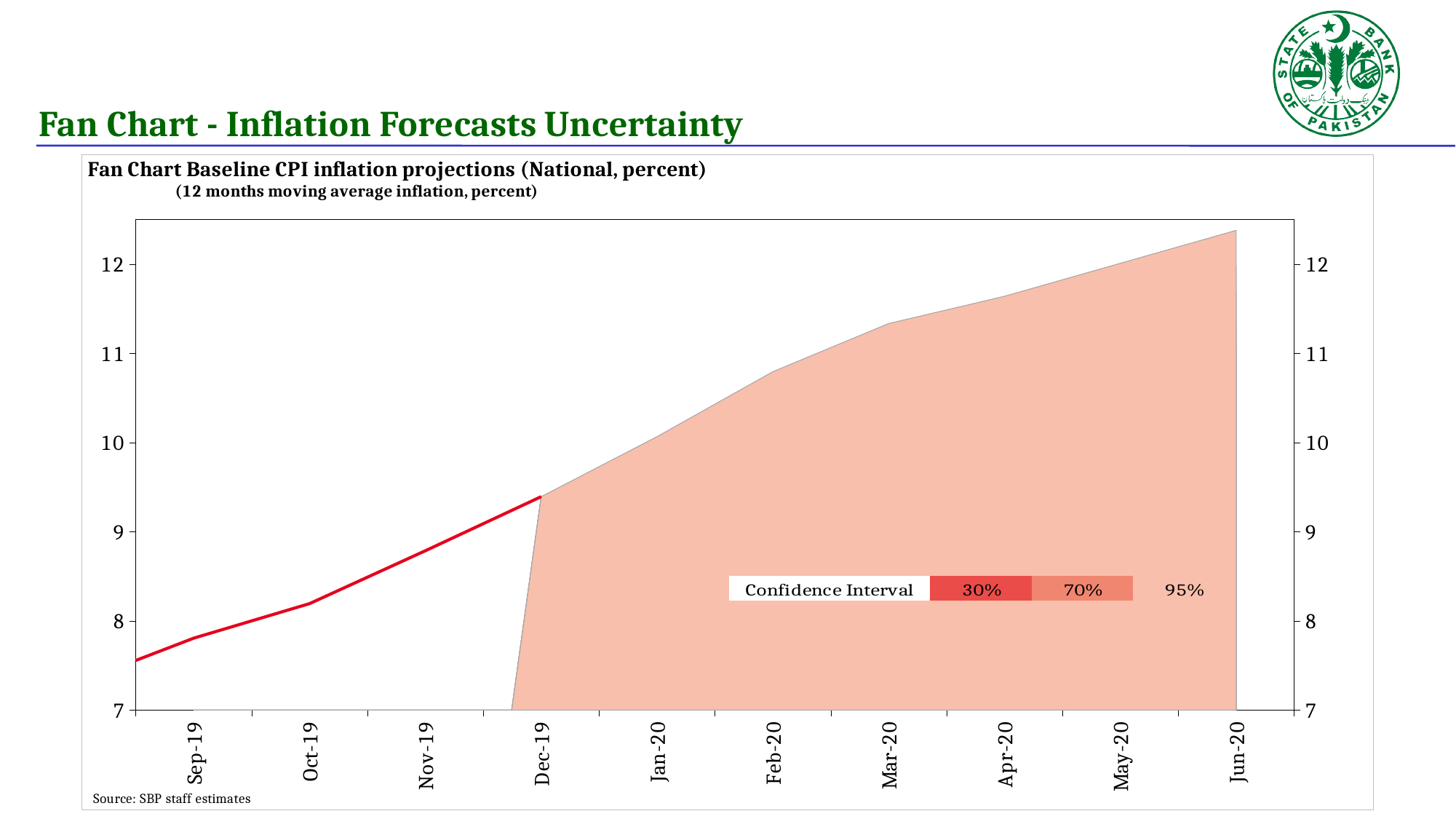

Fan Chart - Inflation Forecasts Uncertainty

### Chart

| Category | F02 | F04 | F06 | F07 | F05 | F03 | F01 | CPI |
|---|---|---|---|---|---|---|---|---|
| 42522 | None | None | None | None | None | None | None | None |
| 42552 | None | None | None | None | None | None | None | None |
| 42583 | None | None | None | None | None | None | None | None |
| 42614 | None | None | None | None | None | None | None | None |
| 42644 | None | None | None | None | None | None | None | None |
| 42675 | None | None | None | None | None | None | None | None |
| 42705 | None | None | None | None | None | None | None | None |
| 42736 | None | None | None | None | None | None | None | None |
| 42767 | None | None | None | None | None | None | None | None |
| 42795 | None | None | None | None | None | None | None | None |
| 42826 | None | None | None | None | None | None | None | None |
| 42856 | None | None | None | None | None | None | None | None |
| 42887 | None | None | None | None | None | None | None | None |
| 42917 | None | None | None | None | None | None | None | None |
| 42948 | None | None | None | None | None | None | None | None |
| 42979 | None | None | None | None | None | None | None | None |
| 43009 | None | None | None | None | None | None | None | None |
| 43040 | None | None | None | None | None | None | None | None |
| 43070 | None | None | None | None | None | None | None | None |
| 43101 | None | None | None | None | None | None | None | None |
| 43132 | None | None | None | None | None | None | None | None |
| 43160 | None | None | None | None | None | None | None | None |
| 43191 | None | None | None | None | None | None | None | None |
| 43221 | None | None | None | None | None | None | None | None |
| 43252 | None | None | None | None | None | None | None | 4.690465001023321 |
| 43282 | None | None | None | None | None | None | None | 4.925389987126443 |
| 43313 | None | None | None | None | None | None | None | 5.074979894034337 |
| 43344 | None | None | None | None | None | None | None | 5.1367898766623465 |
| 43374 | None | None | None | None | None | None | None | 5.2787017518811785 |
| 43405 | None | None | None | None | None | None | None | 5.331806221194939 |
| 43435 | None | None | None | None | None | None | None | 5.311767239730214 |
| 43466 | None | None | None | None | None | None | None | 5.338935671255296 |
| 43497 | None | None | None | None | None | None | None | 5.529258441380631 |
| 43525 | None | None | None | None | None | None | None | 5.950807192123455 |
| 43556 | None | None | None | None | None | None | None | 6.31120943768642 |
| 43586 | None | None | None | None | None | None | None | 6.5970606175786495 |
| 43617 | None | None | None | None | None | None | None | 6.794027648977976 |
| 43647 | None | None | None | None | None | None | None | 6.941233082557359 |
| 43678 | None | None | None | None | None | None | None | 7.307052269108083 |
| 43709 | None | None | None | None | None | None | None | 7.8062993454513965 |
| 43739 | None | None | None | None | None | None | None | 8.1936414895369 |
| 43770 | None | None | None | None | None | None | None | 8.785993955143775 |
| 43800 | 9.392519129199494 | 9.392519129199494 | 9.392519129199494 | 9.392519129199494 | 9.392519129199494 | 9.392519129199494 | 9.392519129199494 | 9.392519129199494 |
| 43831 | 10.065594237526405 | 9.917829342319 | 9.81365127462521 | 9.751999999999995 | 9.690348725374786 | 9.58617065768099 | 9.43840576247359 | None |
| 43862 | 10.793992796907999 | 10.609286677898698 | 10.479064093281501 | 10.402000000000001 | 10.32493590671848 | 10.19471332210124 | 10.010007203091984 | None |
| 43891 | 11.333990996135 | 11.1031083473734 | 10.9403301166018 | 10.844 | 10.7476698833981 | 10.5848916526265 | 10.354009003864945 | None |
| 43922 | 11.6395888352074 | 11.353294350742999 | 11.1514493445863 | 11.032 | 10.9125506554136 | 10.710705649256898 | 10.424411164792547 | None |
| 43952 | 12.0091866742798 | 11.6674803541127 | 11.4265685725708 | 11.283999999999999 | 11.141431427429199 | 10.900519645887298 | 10.558813325720147 | None |
| 43983 | 12.3783841531976 | 11.9720306913772 | 11.6855410052193 | 11.515999999999998 | 11.346458994780598 | 11.0599693086227 | 10.653615846802342 | None |